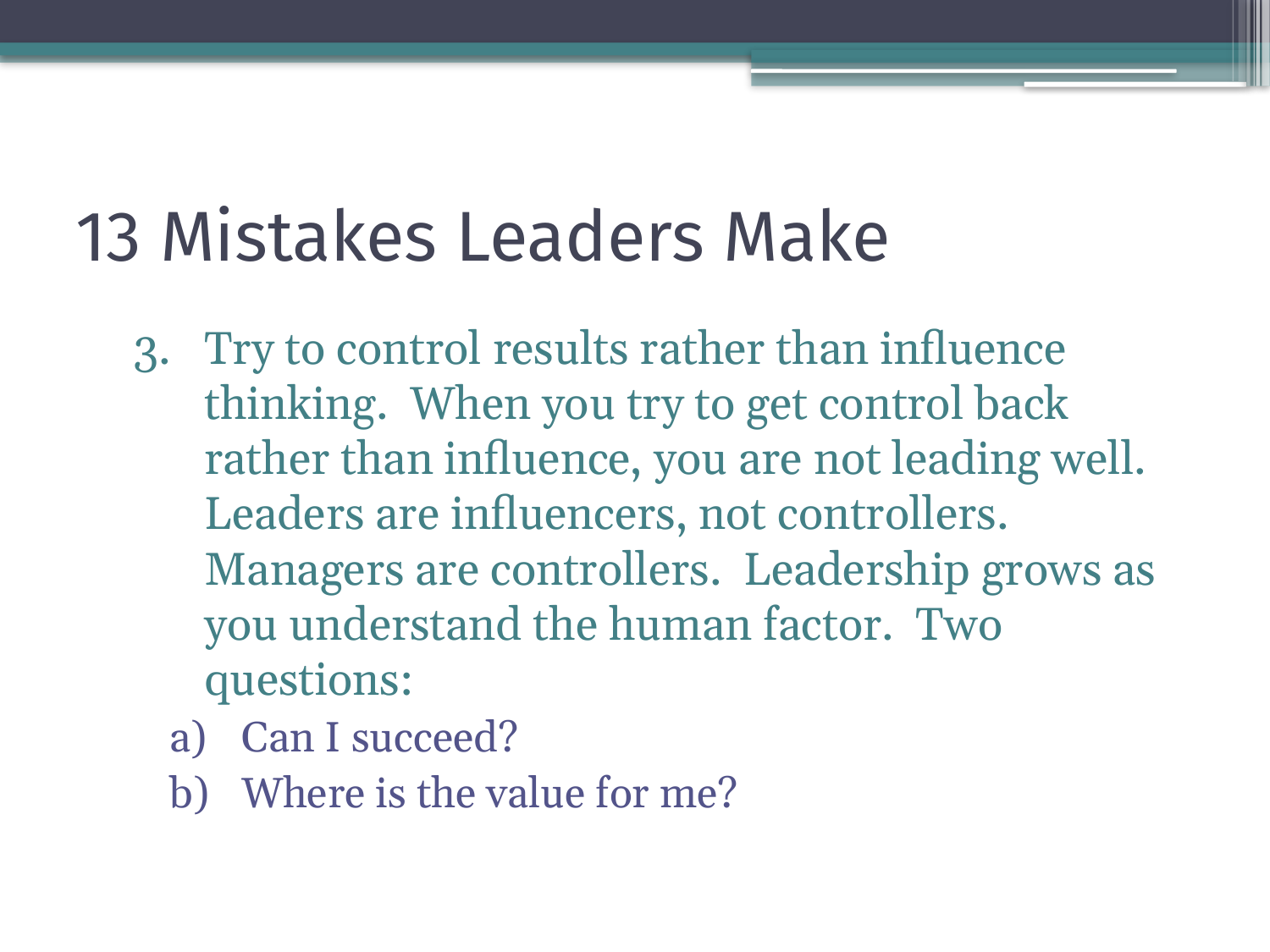

# 13 Mistakes Leaders Make
Try to control results rather than influence thinking.  When you try to get control back rather than influence, you are not leading well.  Leaders are influencers, not controllers.  Managers are controllers.  Leadership grows as you understand the human factor.  Two questions:
Can I succeed?
Where is the value for me?